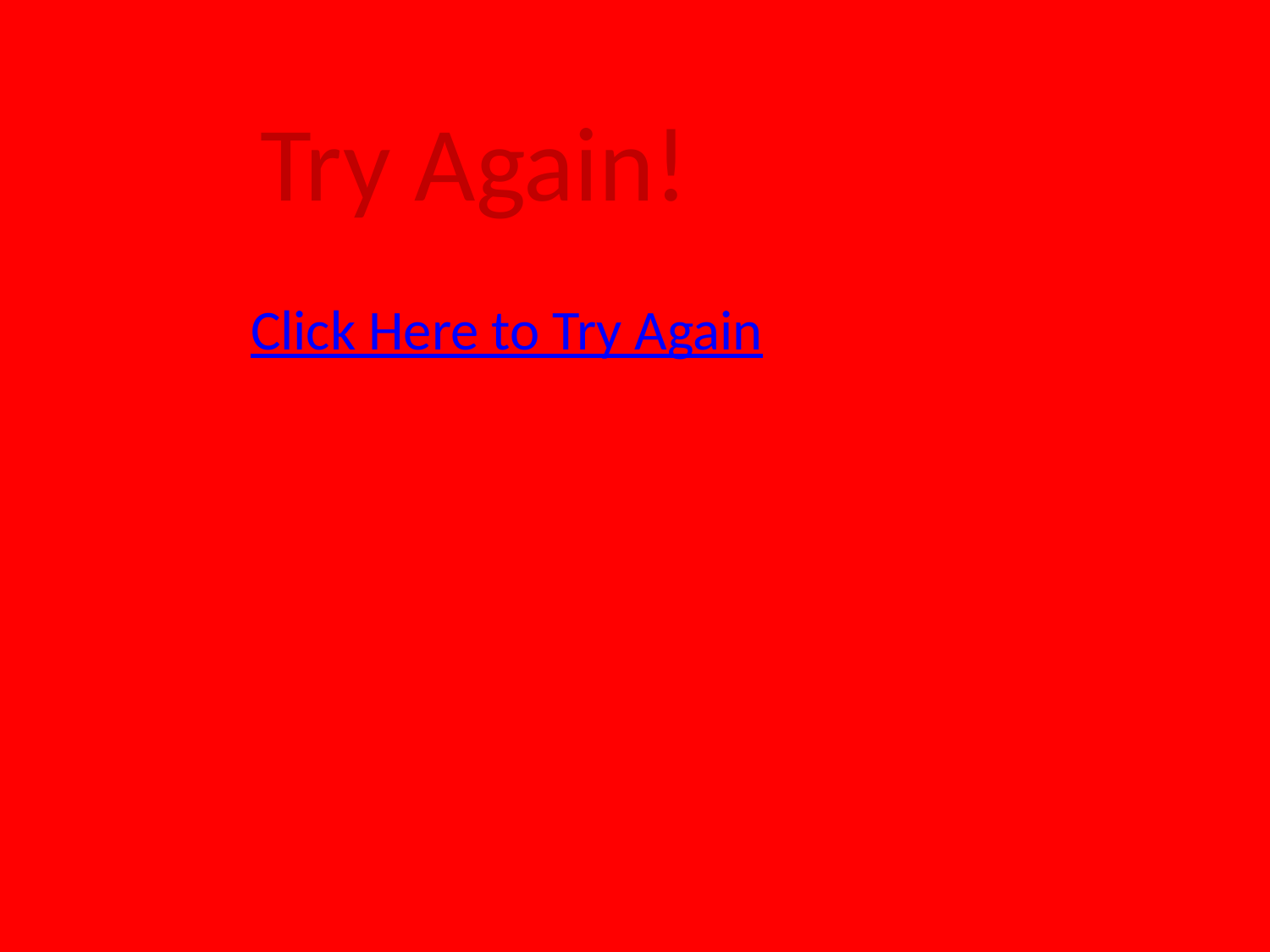

Try Again!
Click Here to Try Again